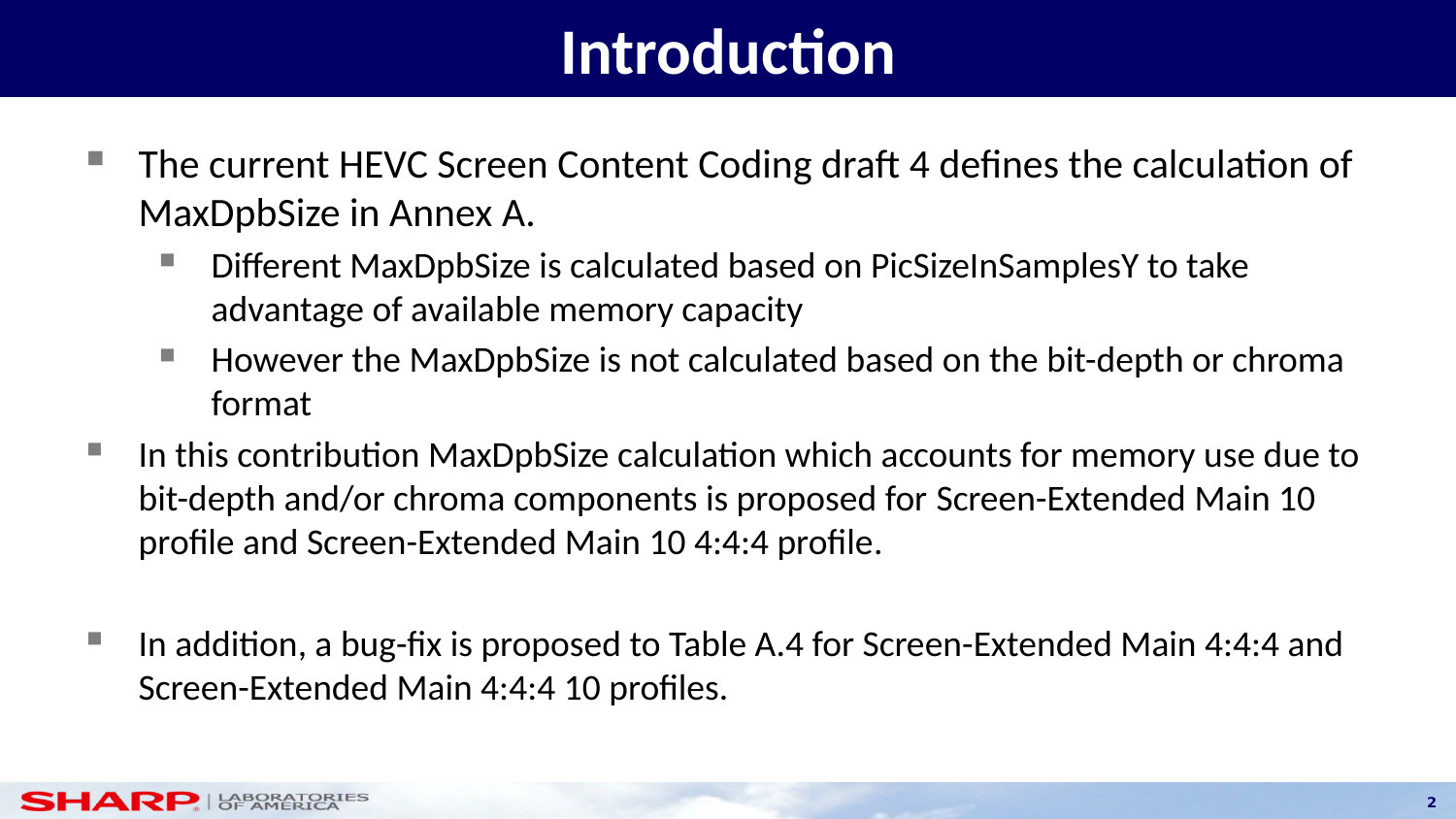

Introduction

The current HEVC Screen Content Coding draft 4 defines the calculation of MaxDpbSize in Annex A.
Different MaxDpbSize is calculated based on PicSizeInSamplesY to take advantage of available memory capacity
However the MaxDpbSize is not calculated based on the bit-depth or chroma format
In this contribution MaxDpbSize calculation which accounts for memory use due to bit-depth and/or chroma components is proposed for Screen-Extended Main 10 profile and Screen-Extended Main 10 4:4:4 profile.

In addition, a bug-fix is proposed to Table A.4 for Screen-Extended Main 4:4:4 and Screen-Extended Main 4:4:4 10 profiles.